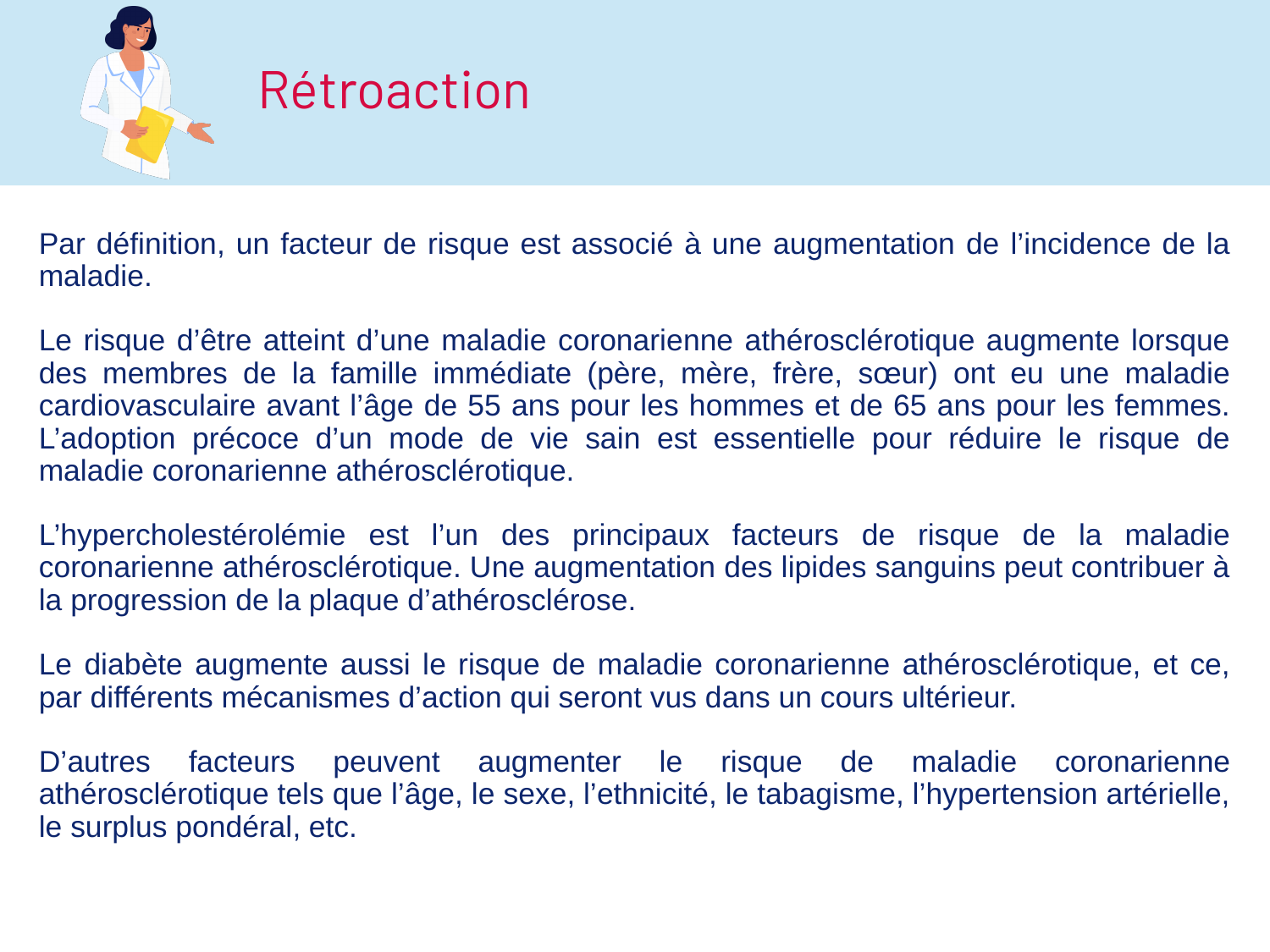

# Rétroaction
Par définition, un facteur de risque est associé à une augmentation de l’incidence de la maladie.

Le risque d’être atteint d’une maladie coronarienne athérosclérotique augmente lorsque des membres de la famille immédiate (père, mère, frère, sœur) ont eu une maladie cardiovasculaire avant l’âge de 55 ans pour les hommes et de 65 ans pour les femmes. L’adoption précoce d’un mode de vie sain est essentielle pour réduire le risque de maladie coronarienne athérosclérotique.

L’hypercholestérolémie est l’un des principaux facteurs de risque de la maladie coronarienne athérosclérotique. Une augmentation des lipides sanguins peut contribuer à la progression de la plaque d’athérosclérose.

Le diabète augmente aussi le risque de maladie coronarienne athérosclérotique, et ce, par différents mécanismes d’action qui seront vus dans un cours ultérieur.

D’autres facteurs peuvent augmenter le risque de maladie coronarienne athérosclérotique tels que l’âge, le sexe, l’ethnicité, le tabagisme, l’hypertension artérielle, le surplus pondéral, etc.